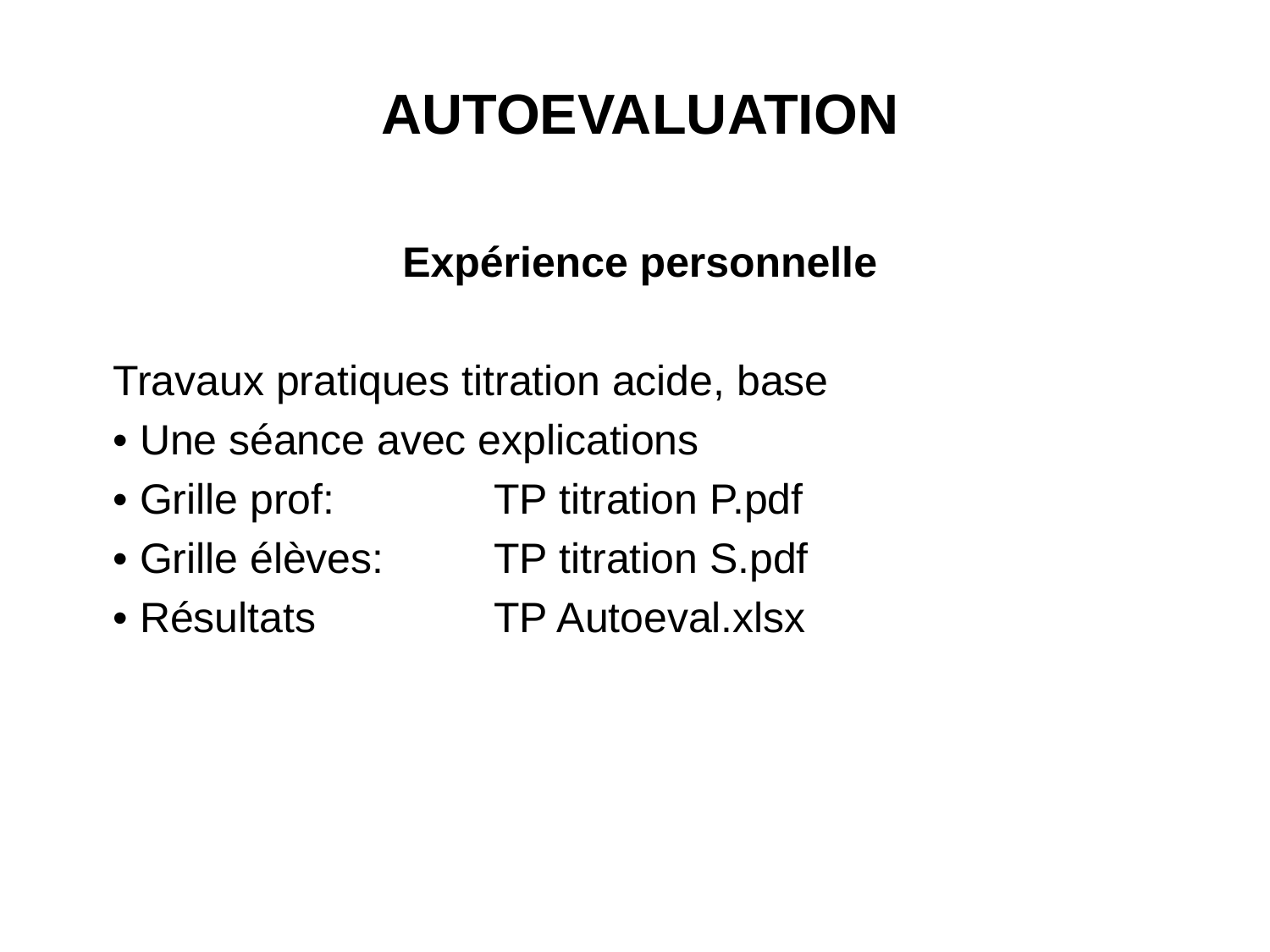

# Autoevaluation
Expérience personnelle

Travaux pratiques titration acide, base
• Une séance avec explications
• Grille prof:		TP titration P.pdf
• Grille élèves:	TP titration S.pdf
• Résultats		TP Autoeval.xlsx